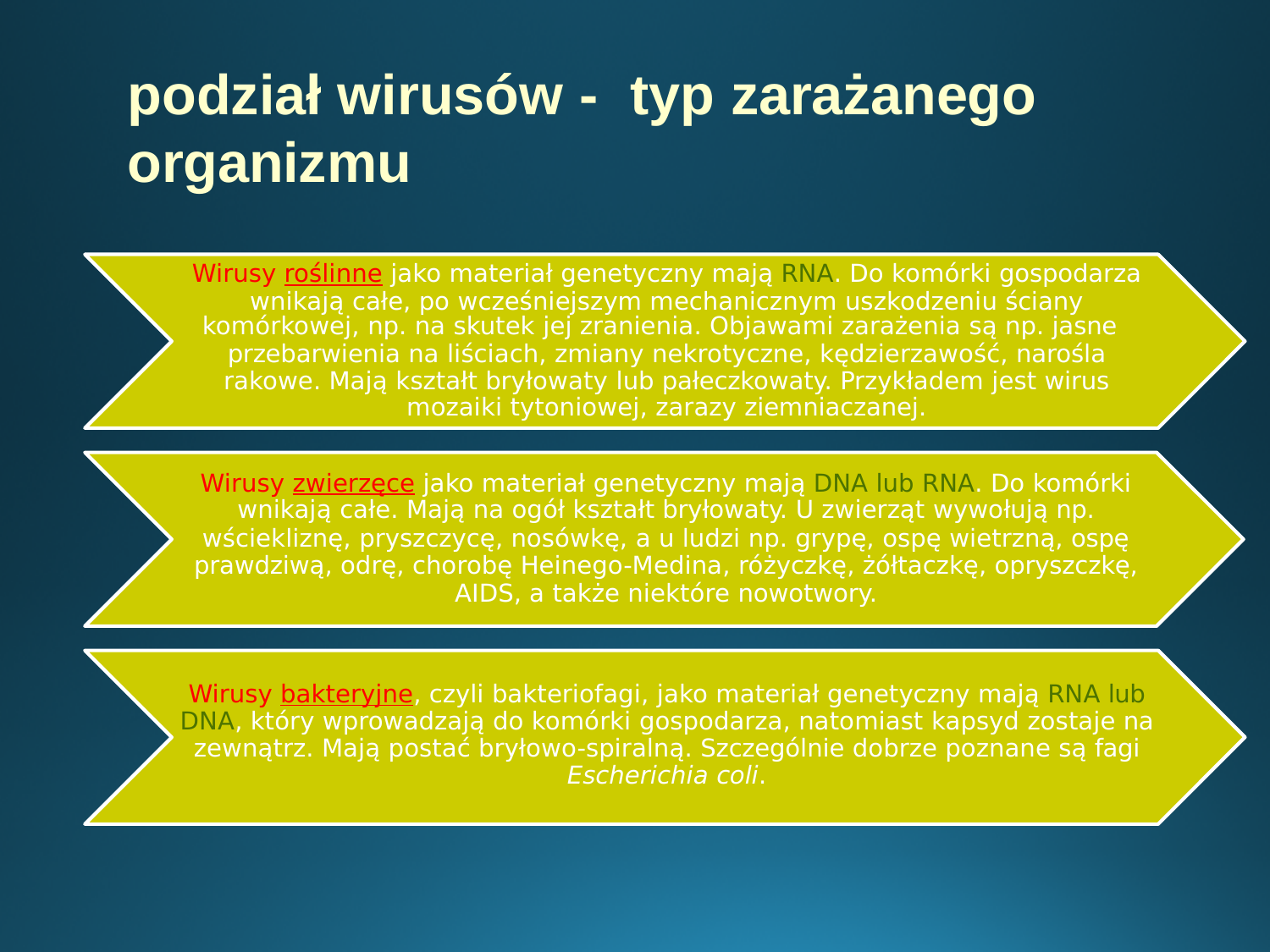

# podział wirusów -	typ zarażanego organizmu

Wirusy roślinne jako materiał genetyczny mają RNA. Do komórki gospodarza wnikają całe, po wcześniejszym mechanicznym uszkodzeniu ściany
komórkowej, np. na skutek jej zranienia. Objawami zarażenia są np. jasne
przebarwienia na liściach, zmiany nekrotyczne, kędzierzawość, narośla rakowe. Mają kształt bryłowaty lub pałeczkowaty. Przykładem jest wirus mozaiki tytoniowej, zarazy ziemniaczanej.

Wirusy zwierzęce jako materiał genetyczny mają DNA lub RNA. Do komórki
wnikają całe. Mają na ogół kształt bryłowaty. U zwierząt wywołują np.
wściekliznę, pryszczycę, nosówkę, a u ludzi np. grypę, ospę wietrzną, ospę prawdziwą, odrę, chorobę Heinego-Medina, różyczkę, żółtaczkę, opryszczkę, AIDS, a także niektóre nowotwory.

Wirusy bakteryjne, czyli bakteriofagi, jako materiał genetyczny mają RNA lub DNA, który wprowadzają do komórki gospodarza, natomiast kapsyd zostaje na zewnątrz. Mają postać bryłowo-spiralną. Szczególnie dobrze poznane są fagi Escherichia coli.